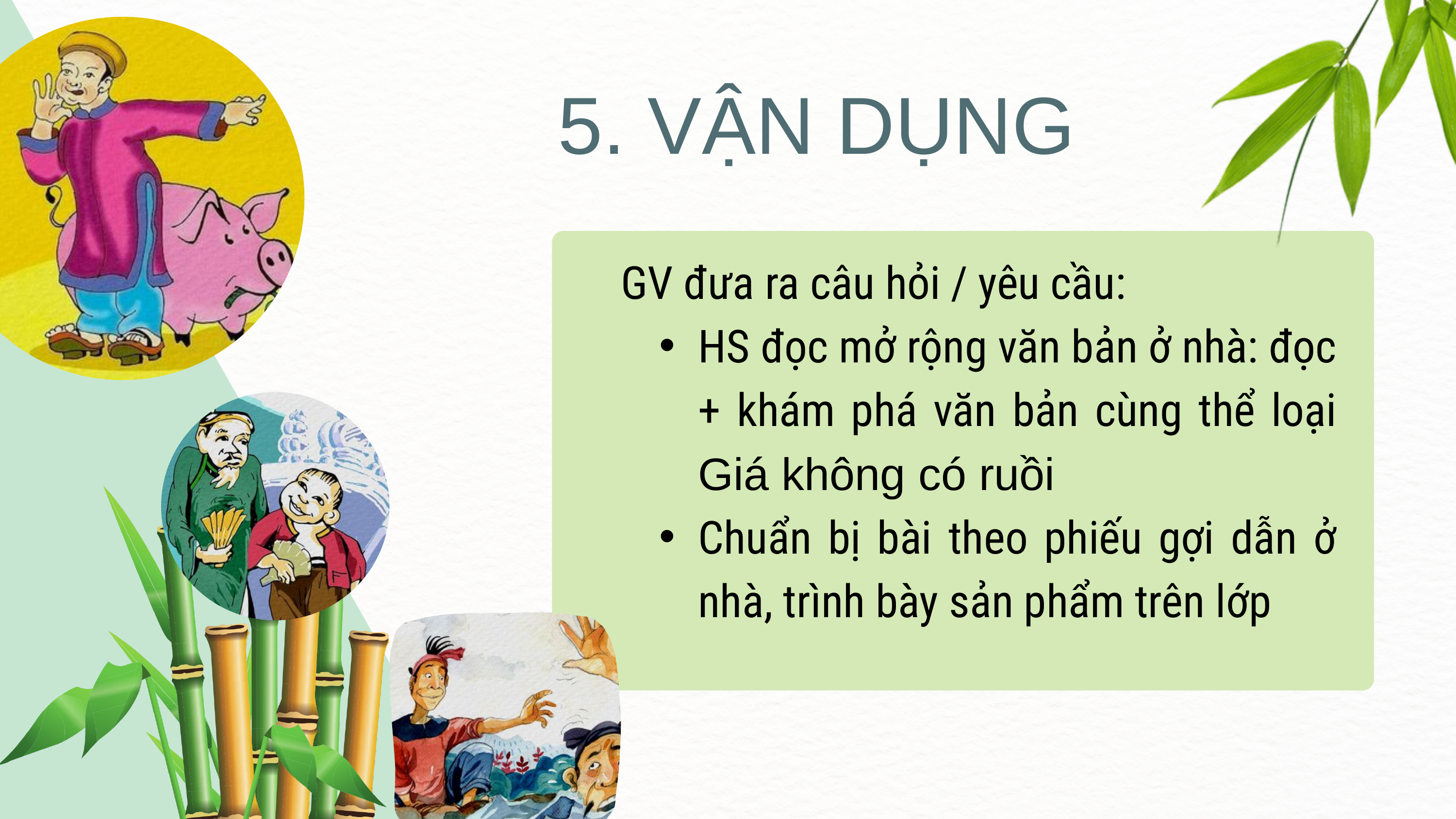

5. VẬN DỤNG

GV đưa ra câu hỏi / yêu cầu:
HS đọc mở rộng văn bản ở nhà: đọc + khám phá văn bản cùng thể loại Giá không có ruồi
Chuẩn bị bài theo phiếu gợi dẫn ở nhà, trình bày sản phẩm trên lớp